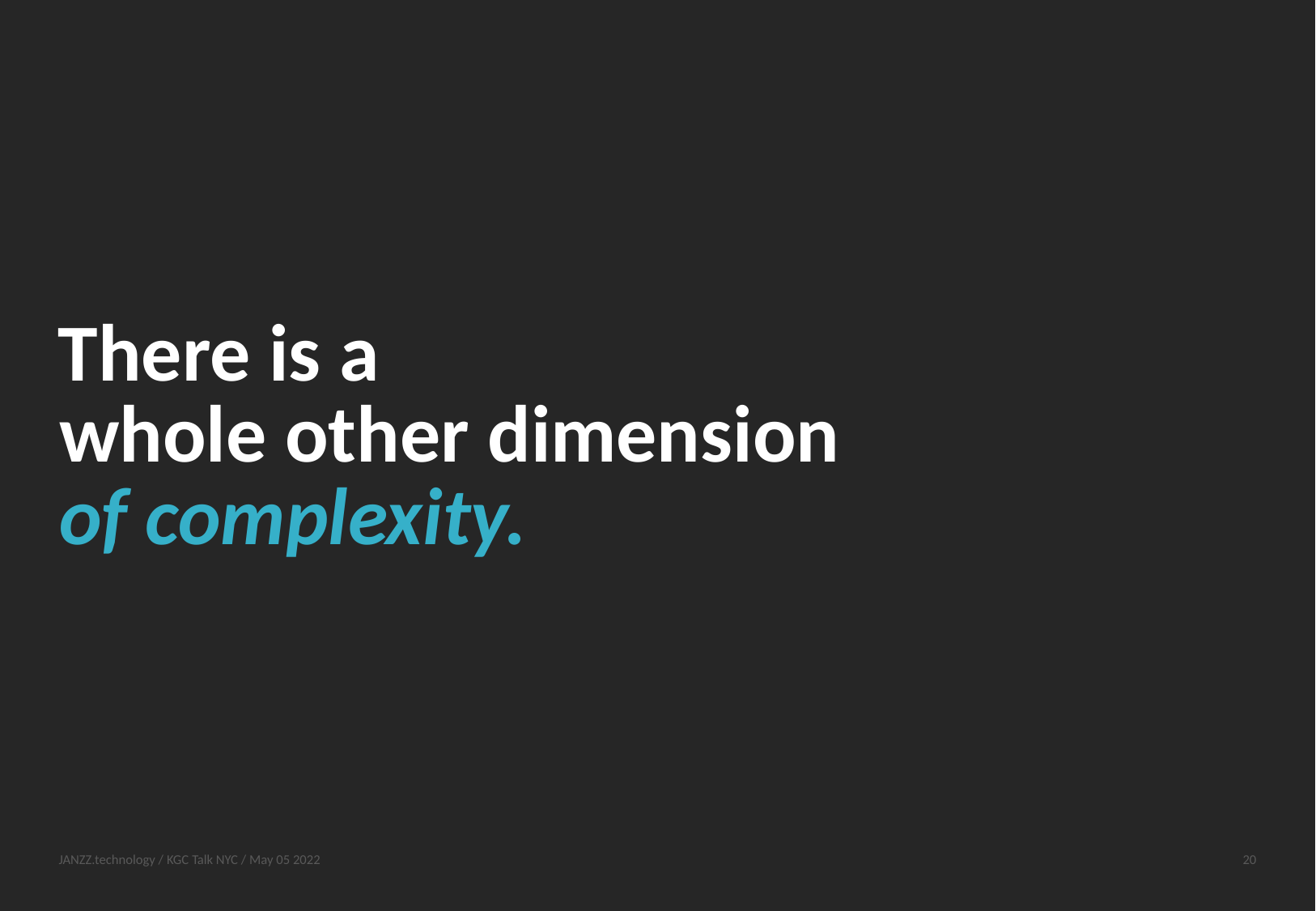

There is a
whole other dimension
of complexity.
JANZZ.technology / KGC Talk NYC / May 05 2022
20